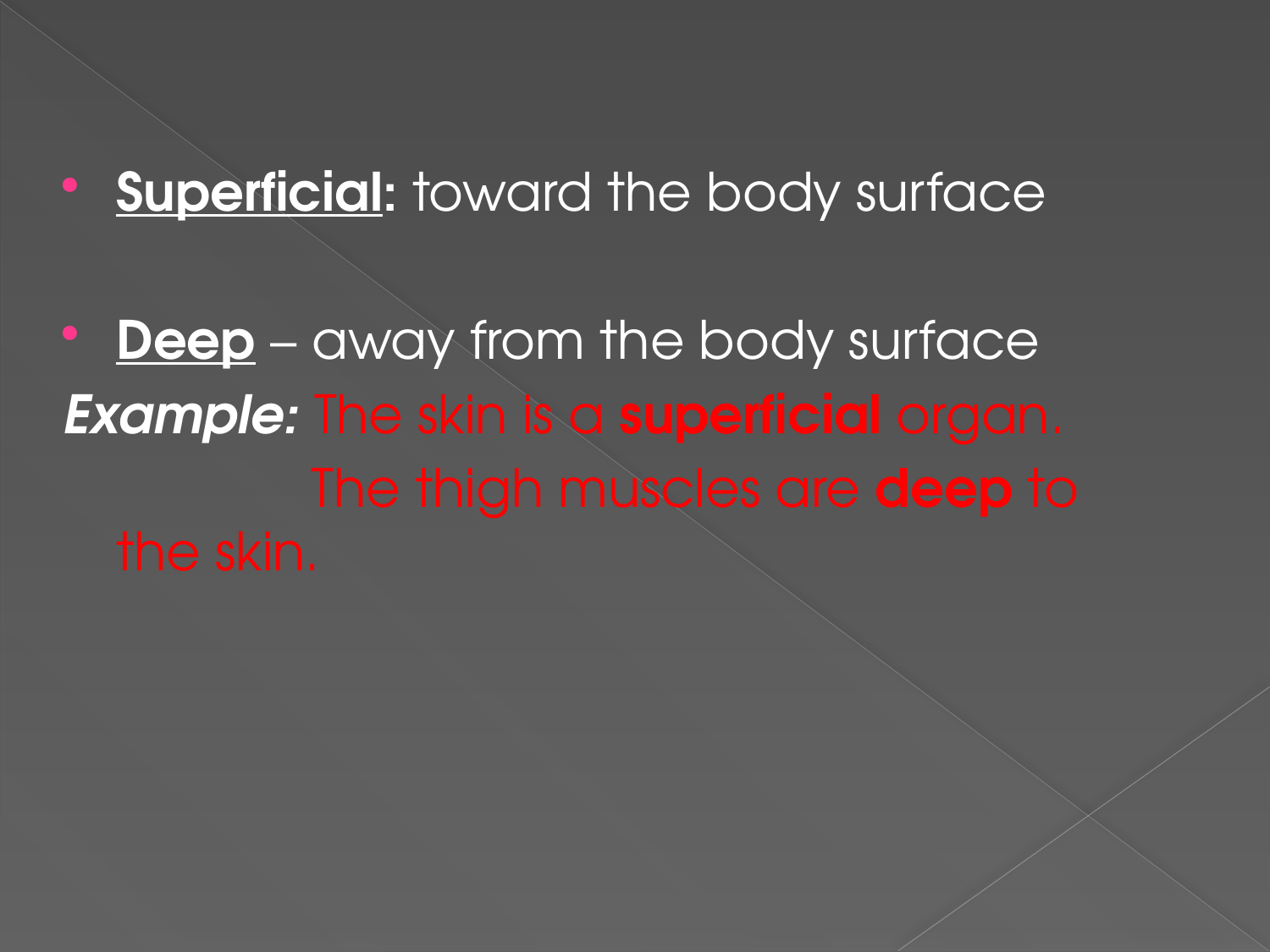

#
Superficial: toward the body surface

Deep – away from the body surface
Example: The skin is a superficial organ.
                 The thigh muscles are deep to the skin.